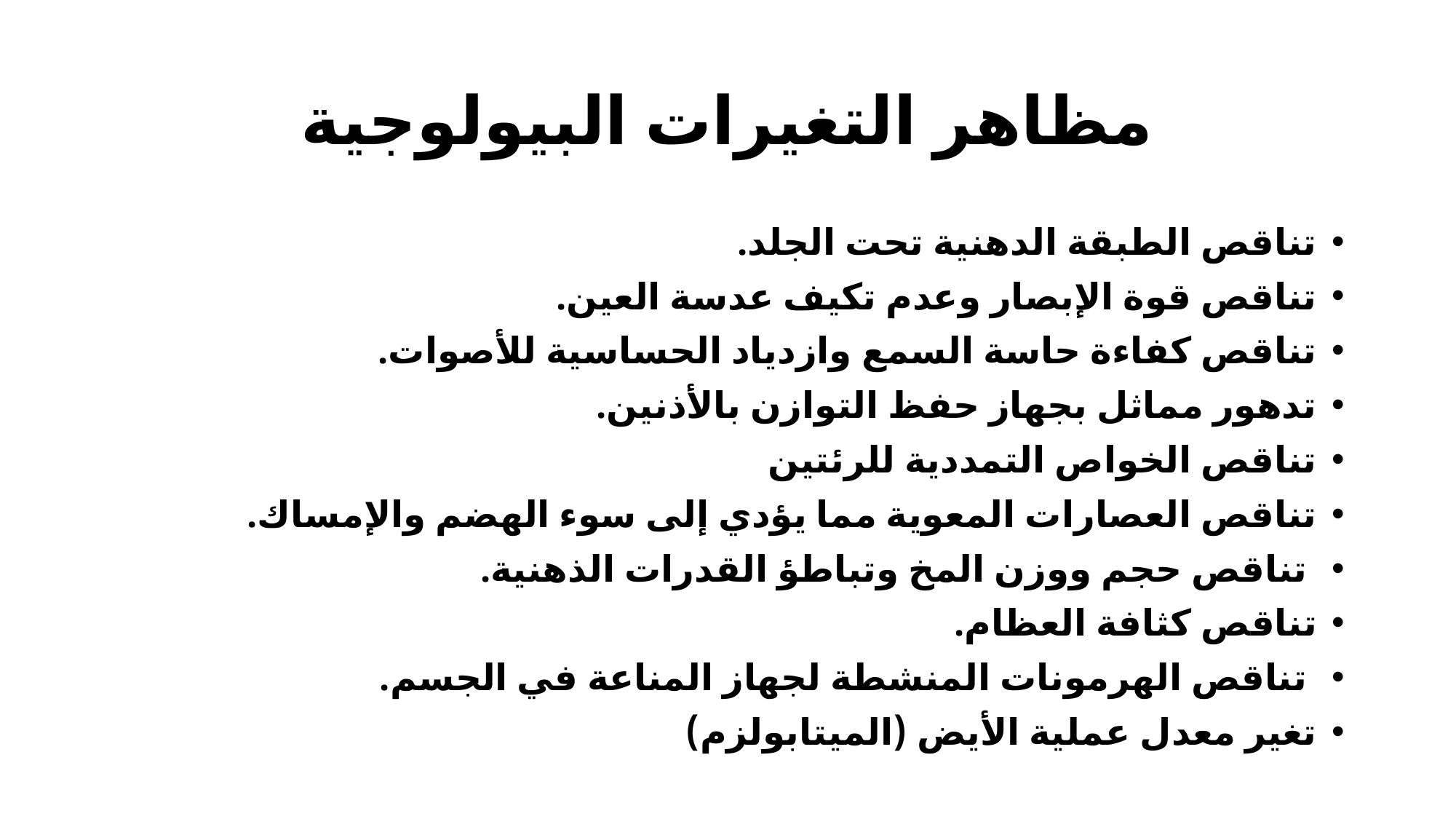

# مظاهر التغيرات البيولوجية
تناقص الطبقة الدهنية تحت الجلد.
تناقص قوة الإبصار وعدم تكيف عدسة العين.
تناقص كفاءة حاسة السمع وازدياد الحساسية للأصوات.
تدهور مماثل بجهاز حفظ التوازن بالأذنين.
تناقص الخواص التمددية للرئتين
تناقص العصارات المعوية مما يؤدي إلى سوء الهضم والإمساك.
 تناقص حجم ووزن المخ وتباطؤ القدرات الذهنية.
تناقص كثافة العظام.
 تناقص الهرمونات المنشطة لجهاز المناعة في الجسم.
تغير معدل عملية الأيض (الميتابولزم)